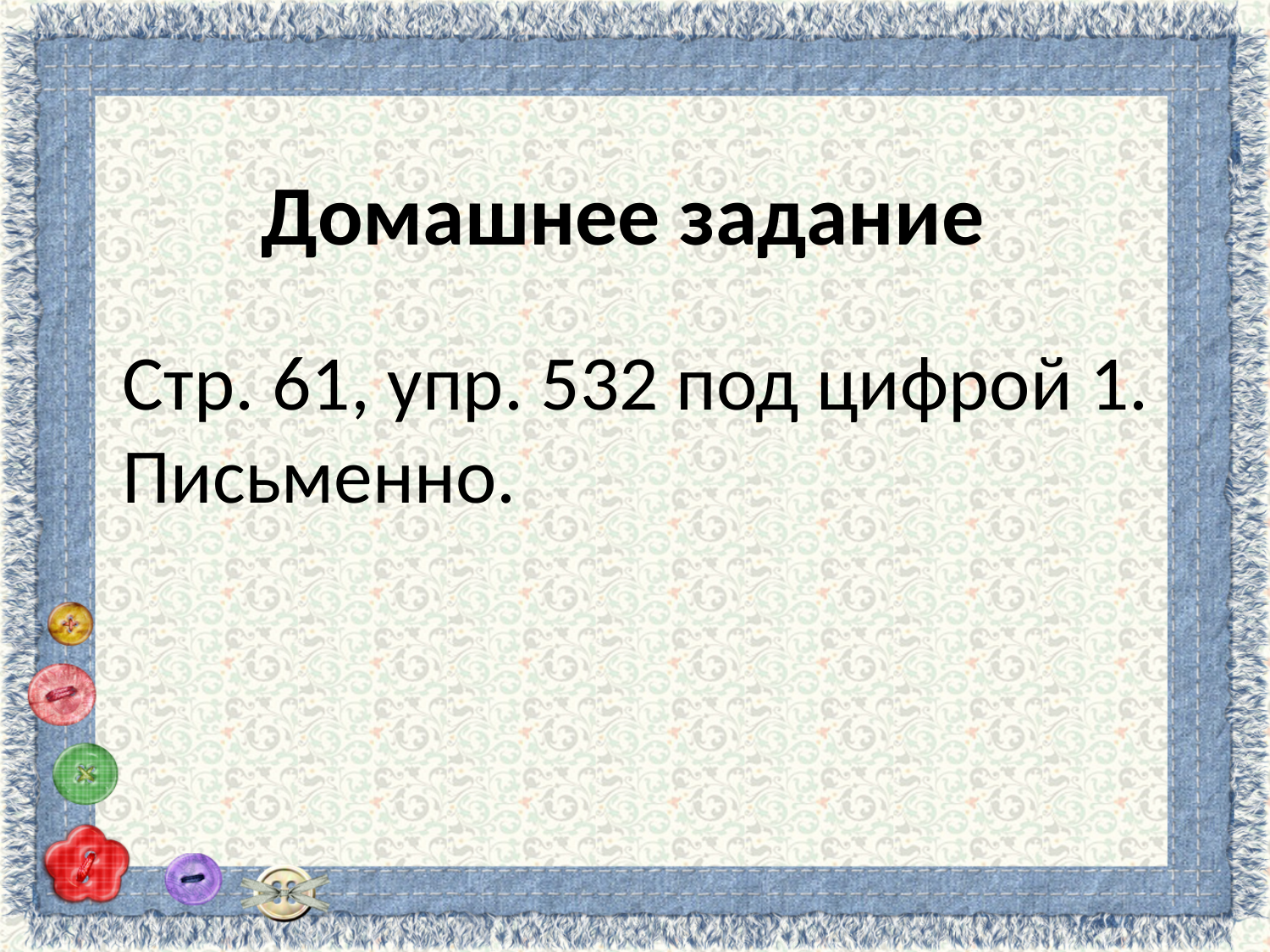

# Домашнее задание
Стр. 61, упр. 532 под цифрой 1. Письменно.